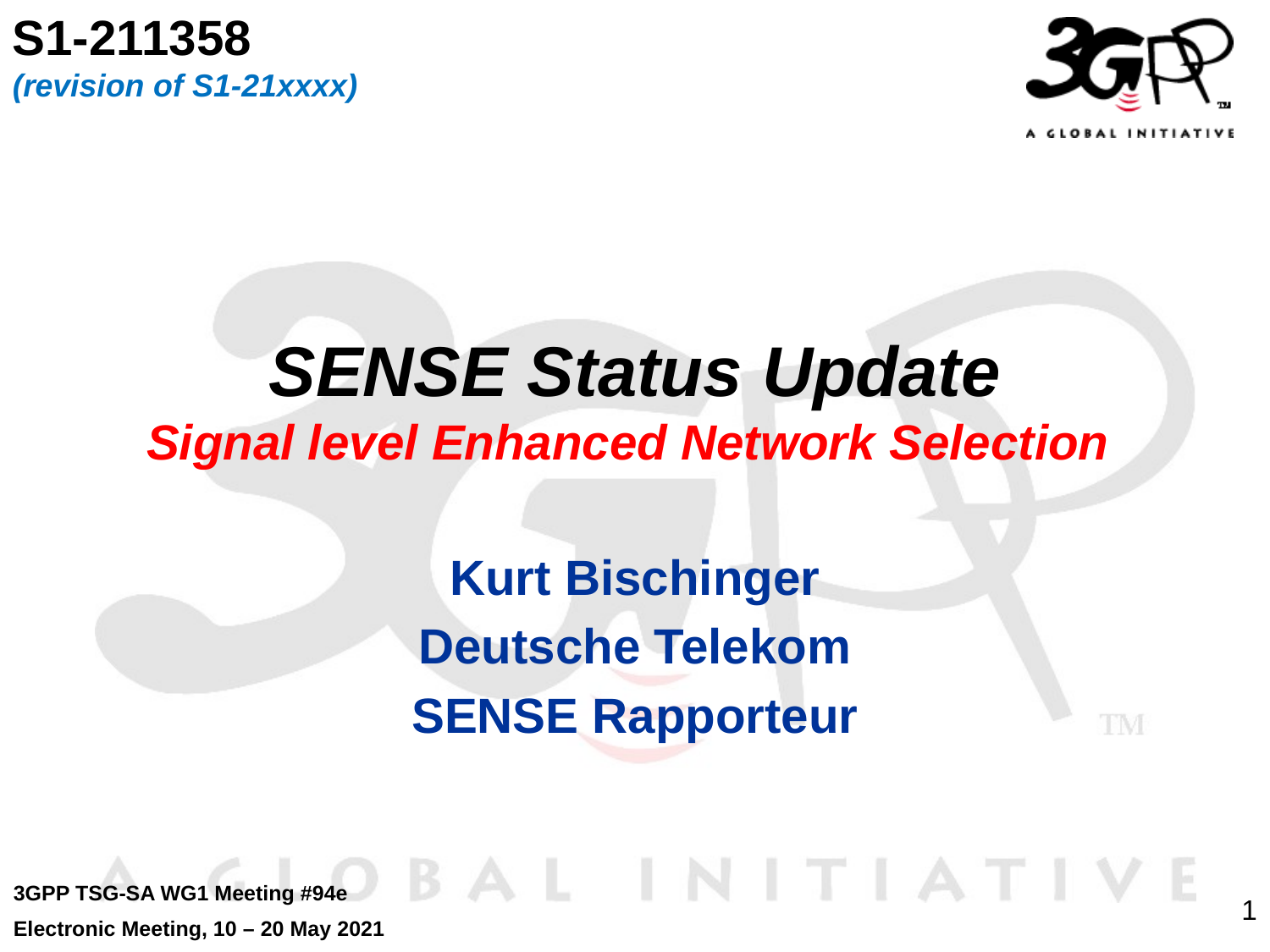

S1-211358
(revision of S1-21xxxx)
# SENSE Status Update Signal level Enhanced Network Selection
Kurt Bischinger
Deutsche Telekom
SENSE Rapporteur
3GPP TSG-SA WG1 Meeting #94e
Electronic Meeting, 10 – 20 May 2021
1